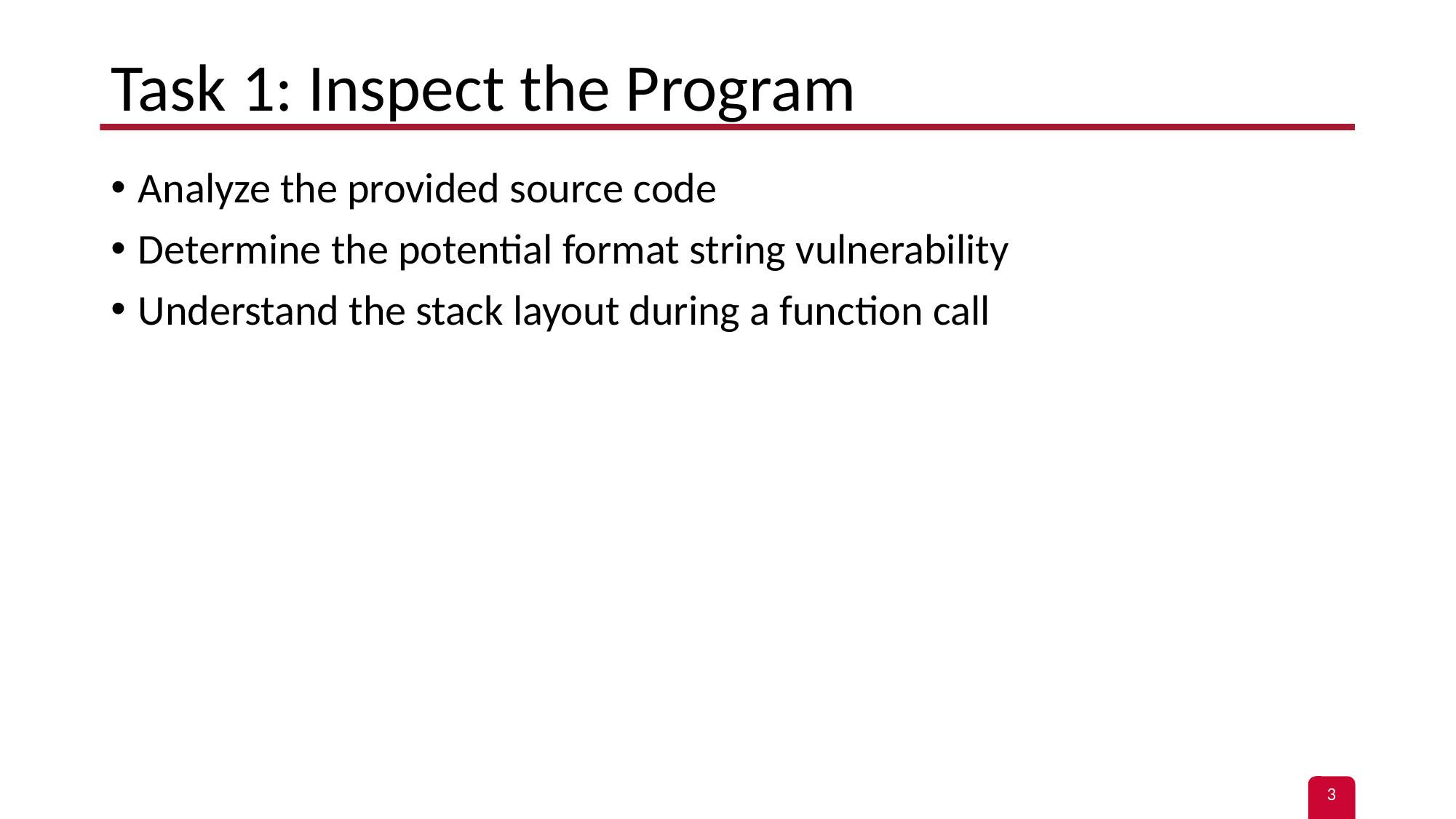

# Task 1: Inspect the Program
Analyze the provided source code
Determine the potential format string vulnerability
Understand the stack layout during a function call
3